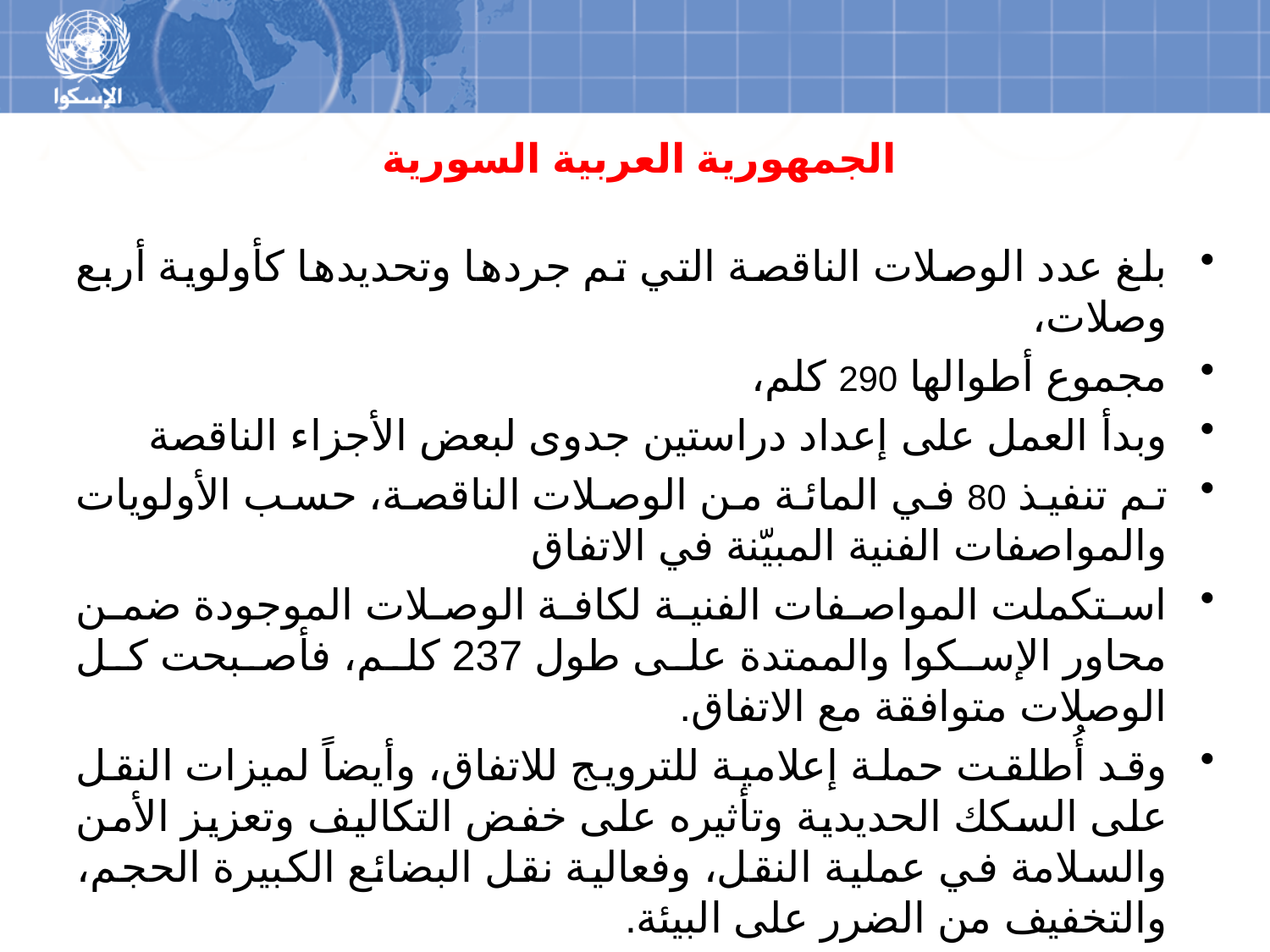

# الجمهورية العربية السورية
بلغ عدد الوصلات الناقصة التي تم جردها وتحديدها كأولوية أربع وصلات،
مجموع أطوالها 290 كلم،
وبدأ العمل على إعداد دراستين جدوى لبعض الأجزاء الناقصة
تم تنفيذ 80 في المائة من الوصلات الناقصة، حسب الأولويات والمواصفات الفنية المبيّنة في الاتفاق
استكملت المواصفات الفنية لكافة الوصلات الموجودة ضمن محاور الإسكوا والممتدة على طول 237 كلم، فأصبحت كل الوصلات متوافقة مع الاتفاق.
وقد أُطلقت حملة إعلامية للترويج للاتفاق، وأيضاً لميزات النقل على السكك الحديدية وتأثيره على خفض التكاليف وتعزيز الأمن والسلامة في عملية النقل، وفعالية نقل البضائع الكبيرة الحجم، والتخفيف من الضرر على البيئة.